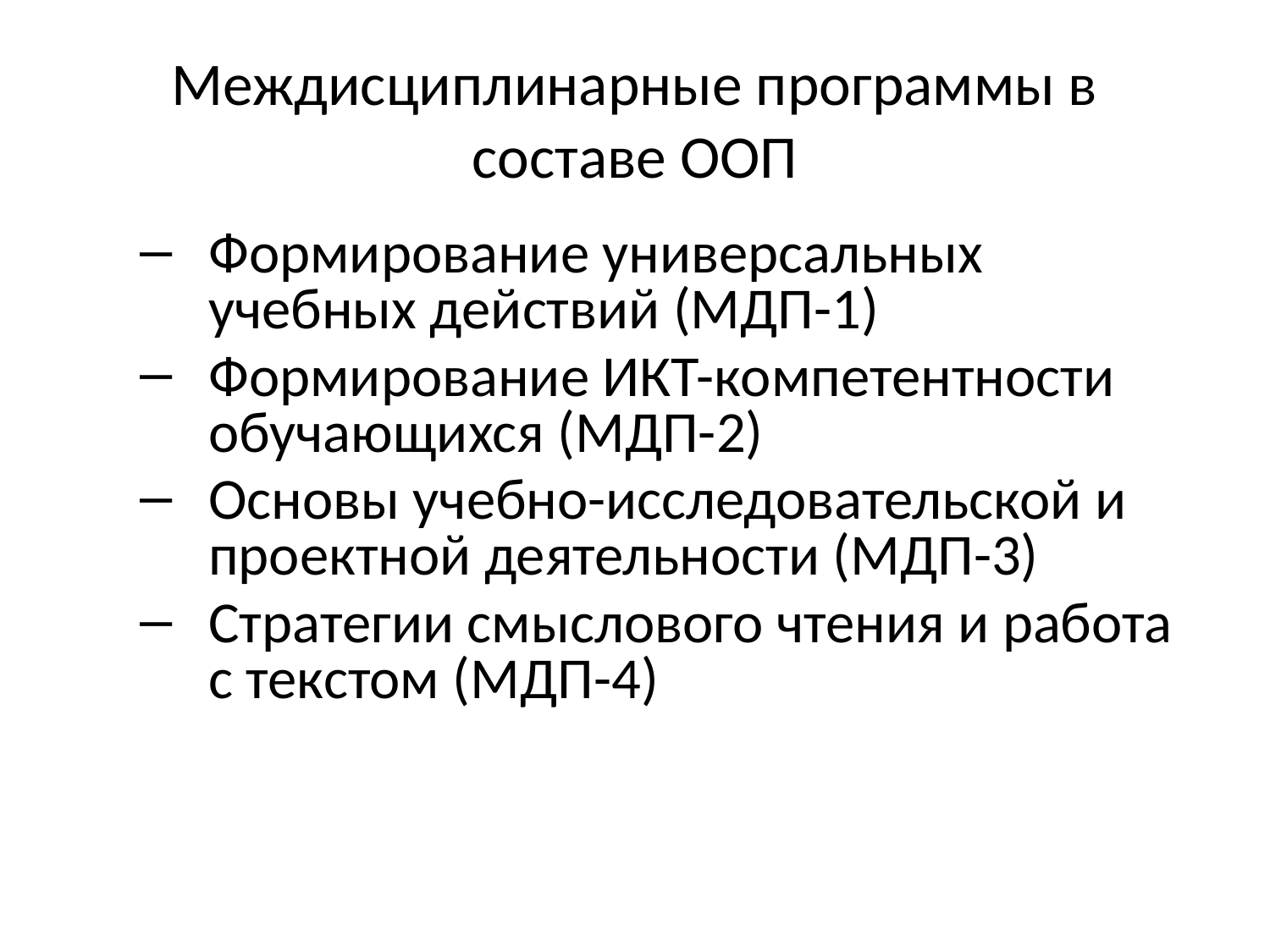

Междисциплинарные программы в составе ООП
Формирование универсальных учебных действий (МДП-1)
Формирование ИКТ-компетентности обучающихся (МДП-2)
Основы учебно-исследовательской и проектной деятельности (МДП-3)
Стратегии смыслового чтения и работа с текстом (МДП-4)